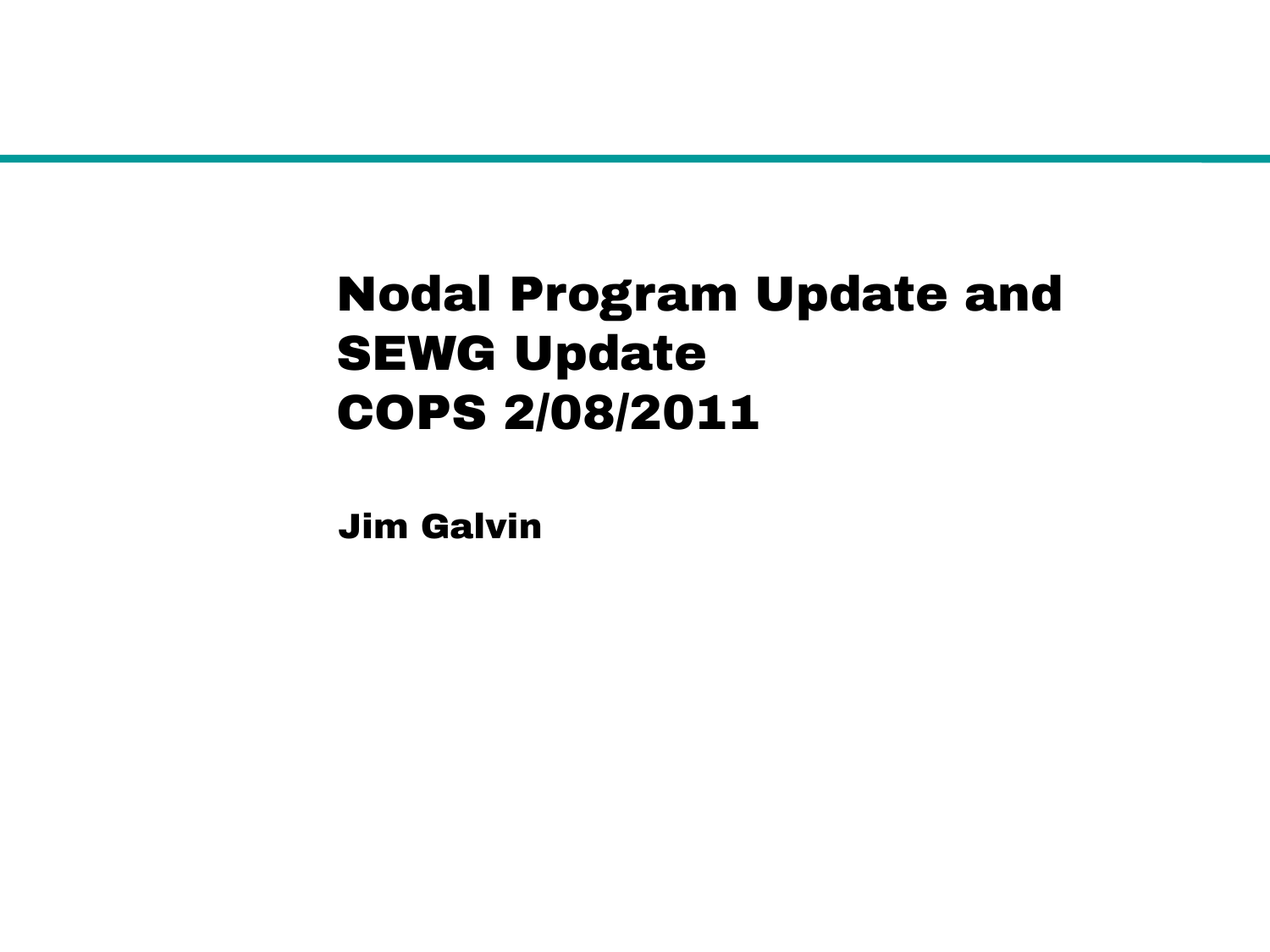

# Nodal Program Update and SEWG Update COPS 2/08/2011
Jim Galvin